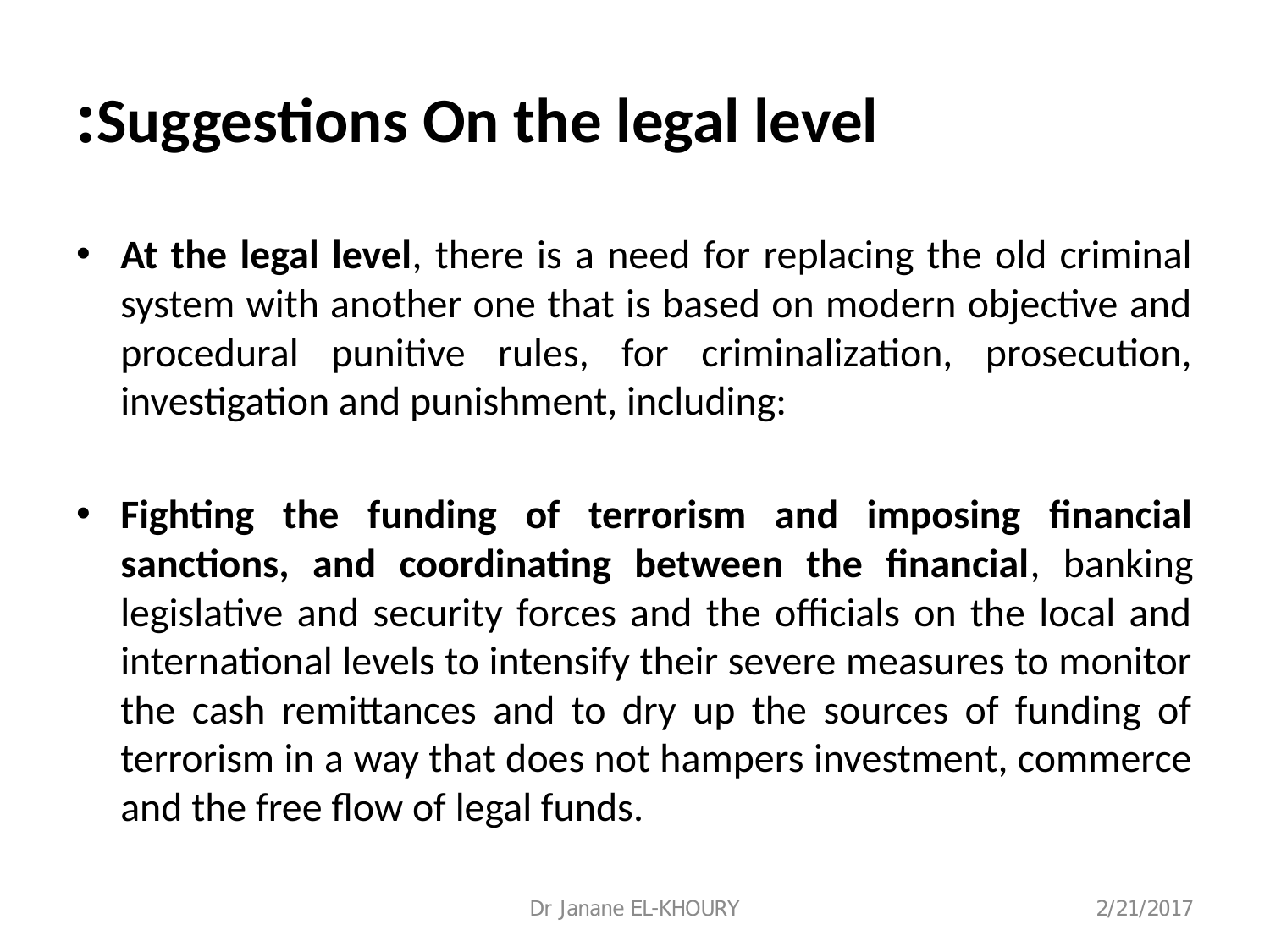

# Suggestions On the legal level:
At the legal level, there is a need for replacing the old criminal system with another one that is based on modern objective and procedural punitive rules, for criminalization, prosecution, investigation and punishment, including:

Fighting the funding of terrorism and imposing financial sanctions, and coordinating between the financial, banking legislative and security forces and the officials on the local and international levels to intensify their severe measures to monitor the cash remittances and to dry up the sources of funding of terrorism in a way that does not hampers investment, commerce and the free flow of legal funds.

Dr Janane EL-KHOURY
2/21/2017